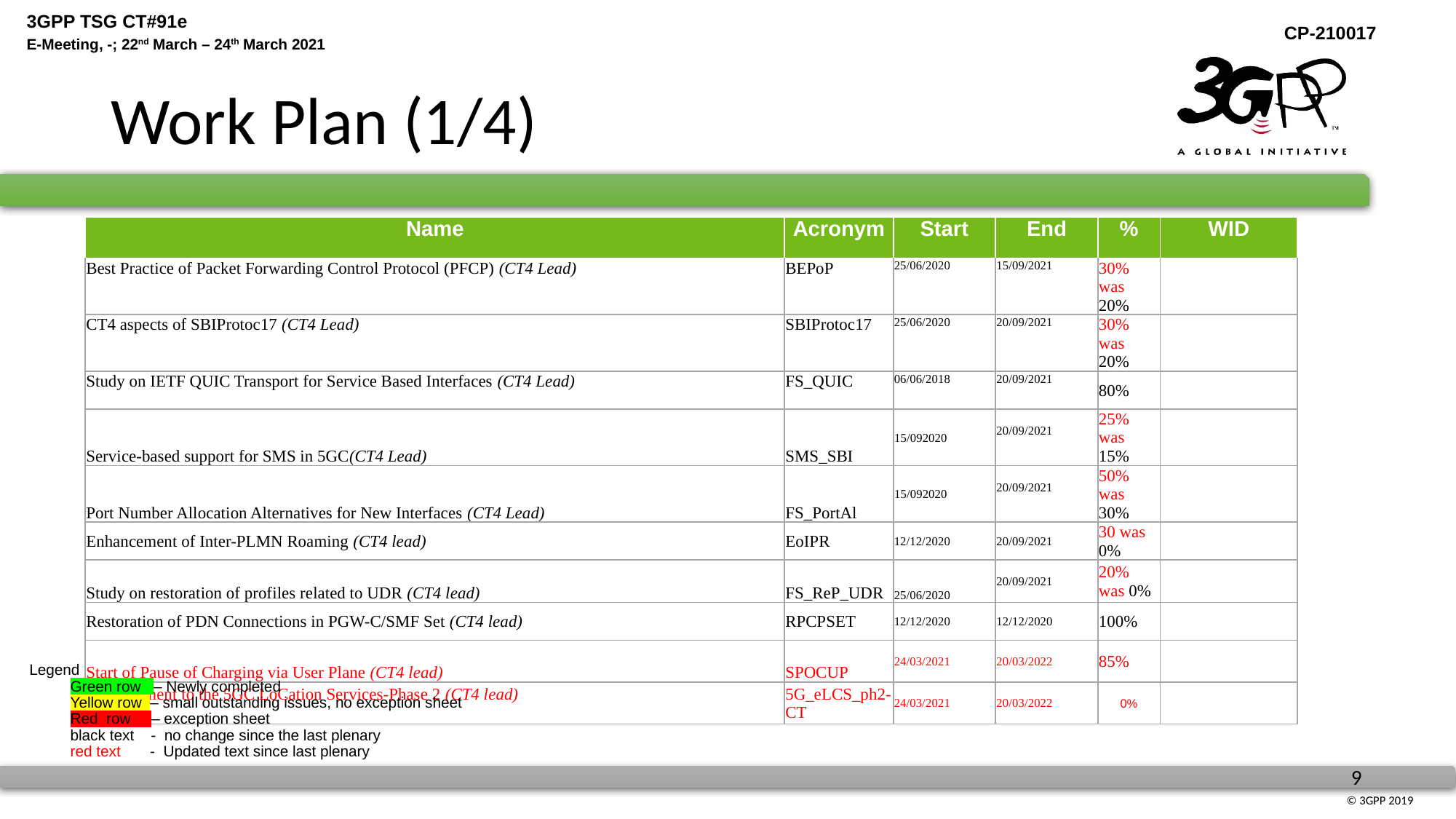

# Work Plan (1/4)
| Name | Acronym | Start | End | % | WID |
| --- | --- | --- | --- | --- | --- |
| Best Practice of Packet Forwarding Control Protocol (PFCP) (CT4 Lead) | BEPoP | 25/06/2020 | 15/09/2021 | 30% was 20% |  |
| CT4 aspects of SBIProtoc17 (CT4 Lead) | SBIProtoc17 | 25/06/2020 | 20/09/2021 | 30% was 20% |  |
| Study on IETF QUIC Transport for Service Based Interfaces (CT4 Lead) | FS\_QUIC | 06/06/2018 | 20/09/2021 | 80% |  |
| Service-based support for SMS in 5GC(CT4 Lead) | SMS\_SBI | 15/092020 | 20/09/2021 | 25% was 15% |  |
| Port Number Allocation Alternatives for New Interfaces (CT4 Lead) | FS\_PortAl | 15/092020 | 20/09/2021 | 50% was 30% |  |
| Enhancement of Inter-PLMN Roaming (CT4 lead) | EoIPR | 12/12/2020 | 20/09/2021 | 30 was 0% |  |
| Study on restoration of profiles related to UDR (CT4 lead) | FS\_ReP\_UDR | 25/06/2020 | 20/09/2021 | 20% was 0% |  |
| Restoration of PDN Connections in PGW-C/SMF Set (CT4 lead) | RPCPSET | 12/12/2020 | 12/12/2020 | 100% |  |
| Start of Pause of Charging via User Plane (CT4 lead) | SPOCUP | 24/03/2021 | 20/03/2022 | 85% |  |
| Enhancement to the 5GC LoCation Services-Phase 2 (CT4 lead) | 5G\_eLCS\_ph2-CT | 24/03/2021 | 20/03/2022 | 0% |  |
Legend
Green row   – Newly completed
	Yellow row  – small outstanding issues, no exception sheet
Red  row     – exception sheet
	black text    -  no change since the last plenary
	red text       -  Updated text since last plenary